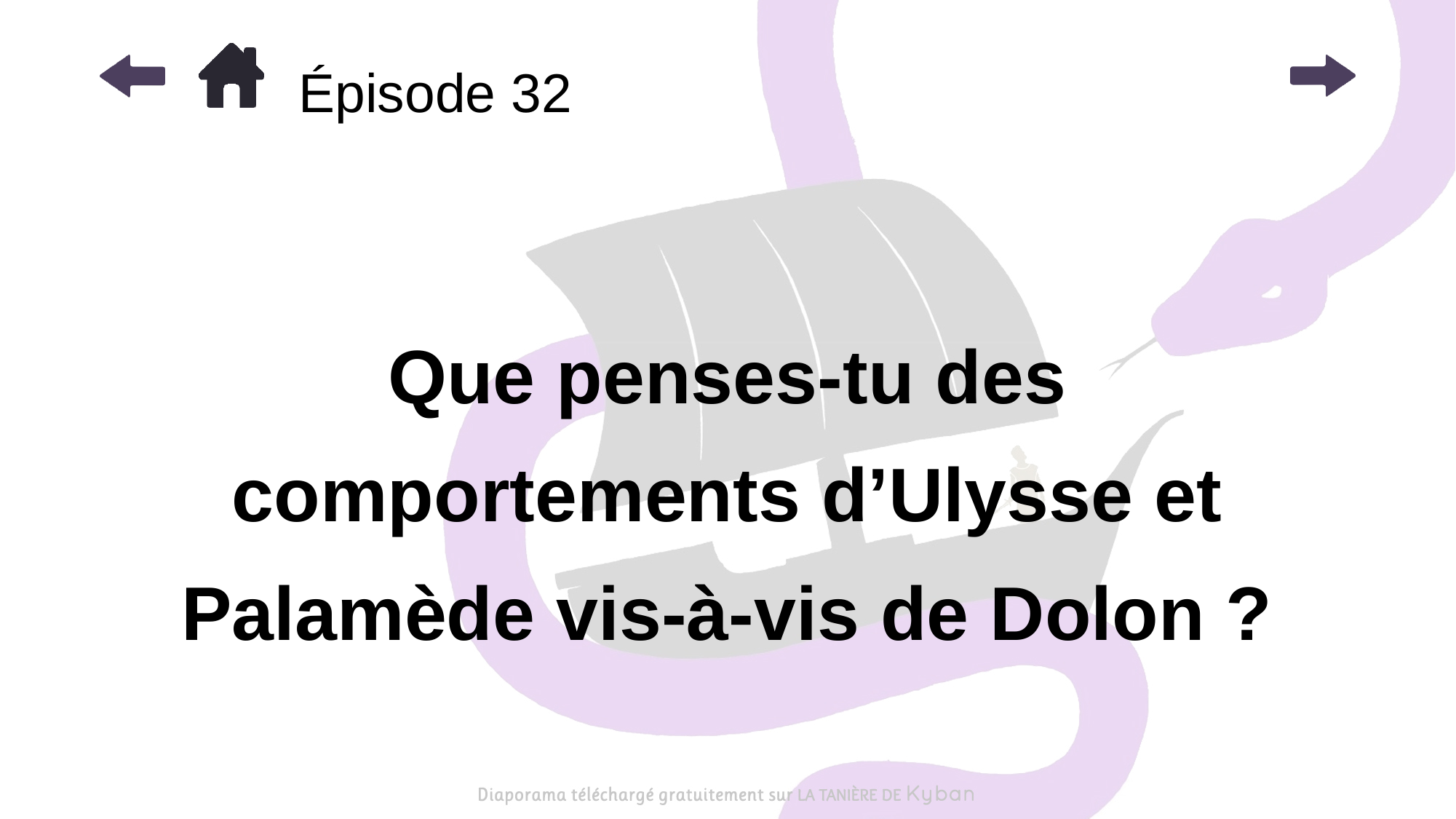

# Épisode 32
Que penses-tu des comportements d’Ulysse et Palamède vis-à-vis de Dolon ?